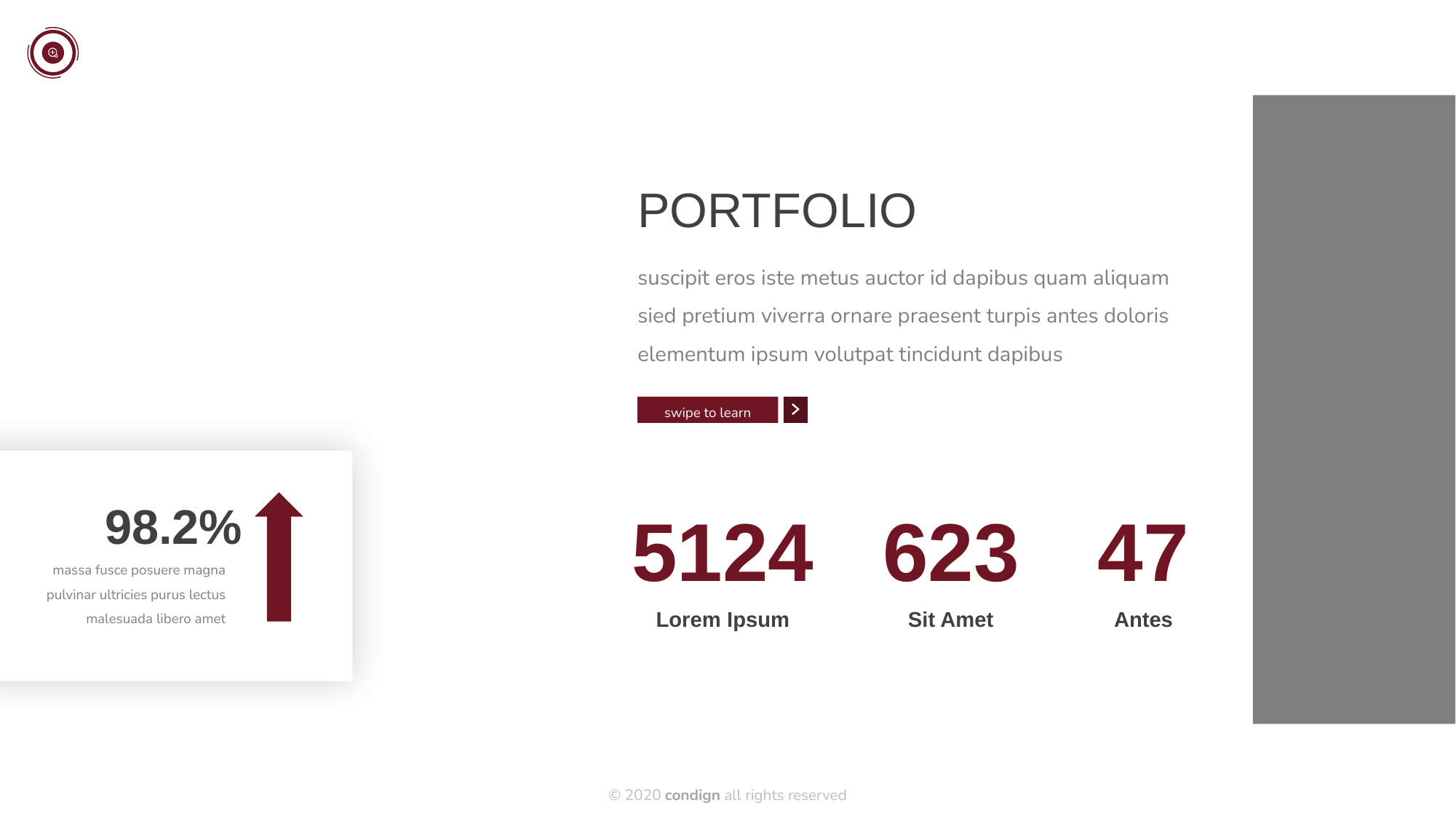

PORTFOLIO
suscipit eros iste metus auctor id dapibus quam aliquam sied pretium viverra ornare praesent turpis antes doloris elementum ipsum volutpat tincidunt dapibus
swipe to learn

98.2%

5124
623
47
massa fusce posuere magna pulvinar ultricies purus lectus malesuada libero amet
Lorem Ipsum
Sit Amet
Antes
© 2020 condign all rights reserved